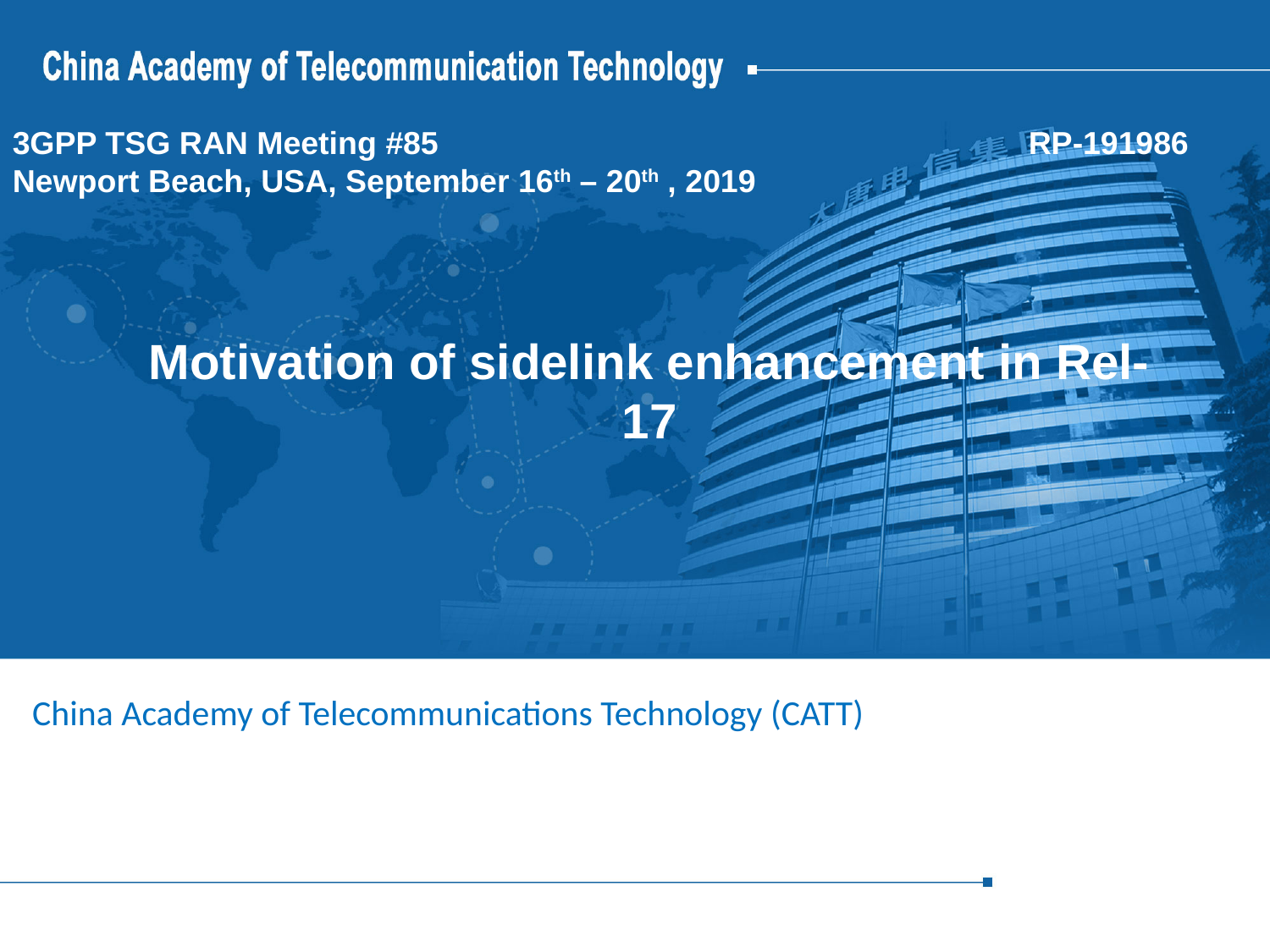

3GPP TSG RAN Meeting #85					RP-191986
Newport Beach, USA, September 16th – 20th , 2019
# Motivation of sidelink enhancement in Rel-17
China Academy of Telecommunications Technology (CATT)